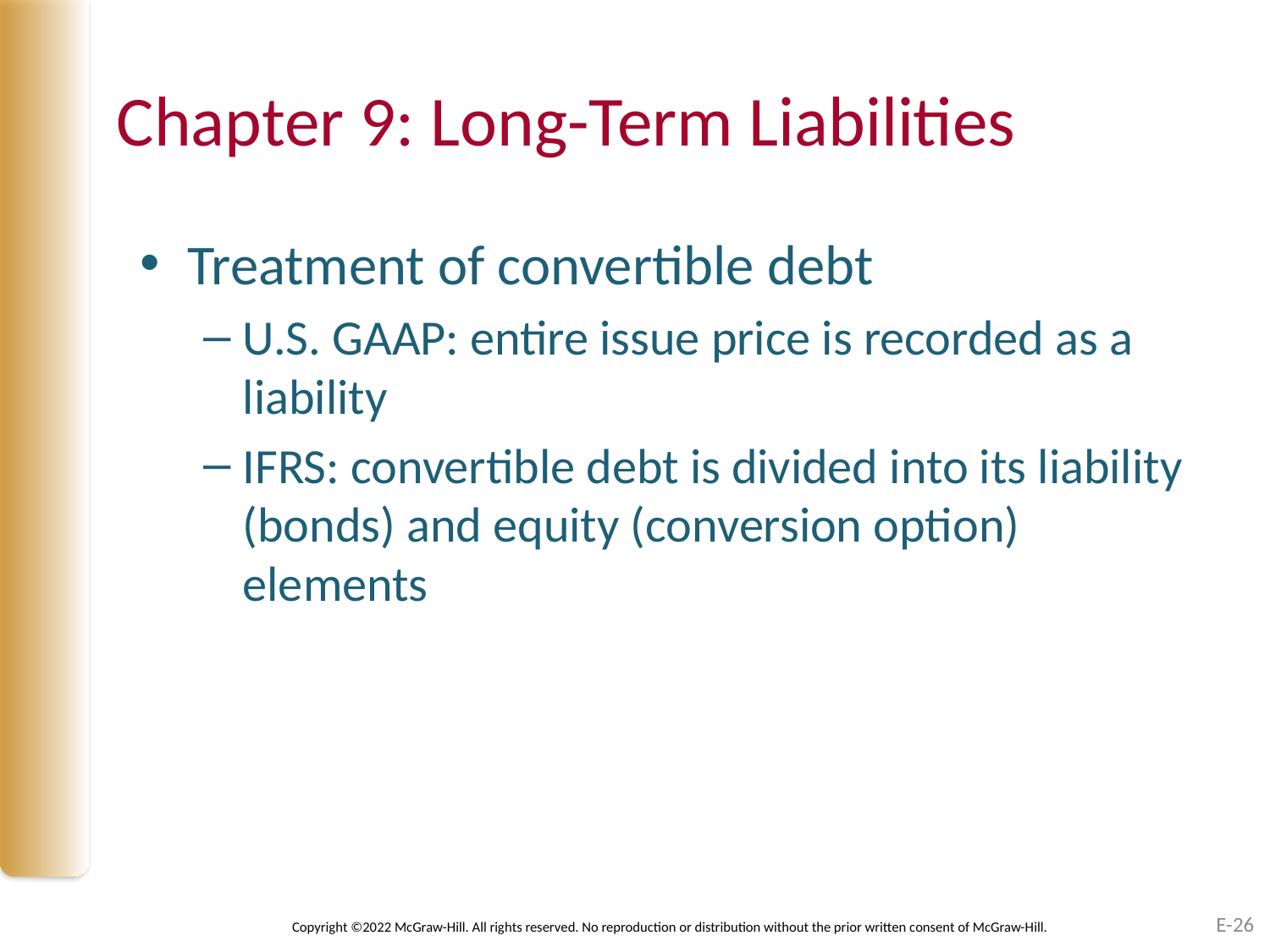

# Chapter 9: Long-Term Liabilities
Treatment of convertible debt
U.S. GAAP: entire issue price is recorded as a liability
IFRS: convertible debt is divided into its liability (bonds) and equity (conversion option) elements
E-26
Copyright ©2022 McGraw-Hill. All rights reserved. No reproduction or distribution without the prior written consent of McGraw-Hill.